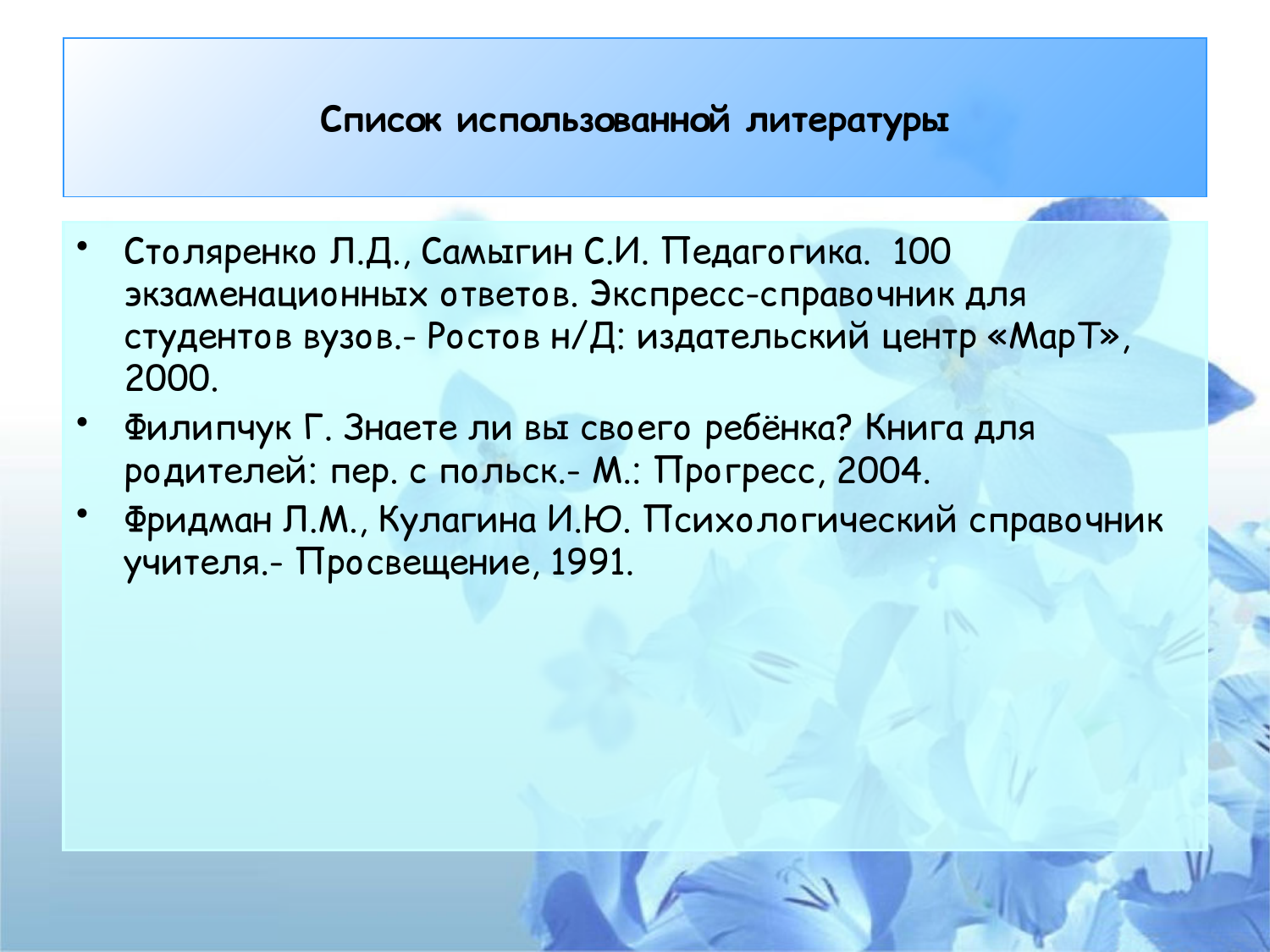

# Список использованной литературы
Столяренко Л.Д., Самыгин С.И. Педагогика.  100 экзаменационных ответов. Экспресс-справочник для студентов вузов.- Ростов н/Д: издательский центр «МарТ», 2000.
Филипчук Г. Знаете ли вы своего ребёнка? Книга для родителей: пер. с польск.- М.: Прогресс, 2004.
Фридман Л.М., Кулагина И.Ю. Психологический справочник учителя.- Просвещение, 1991.